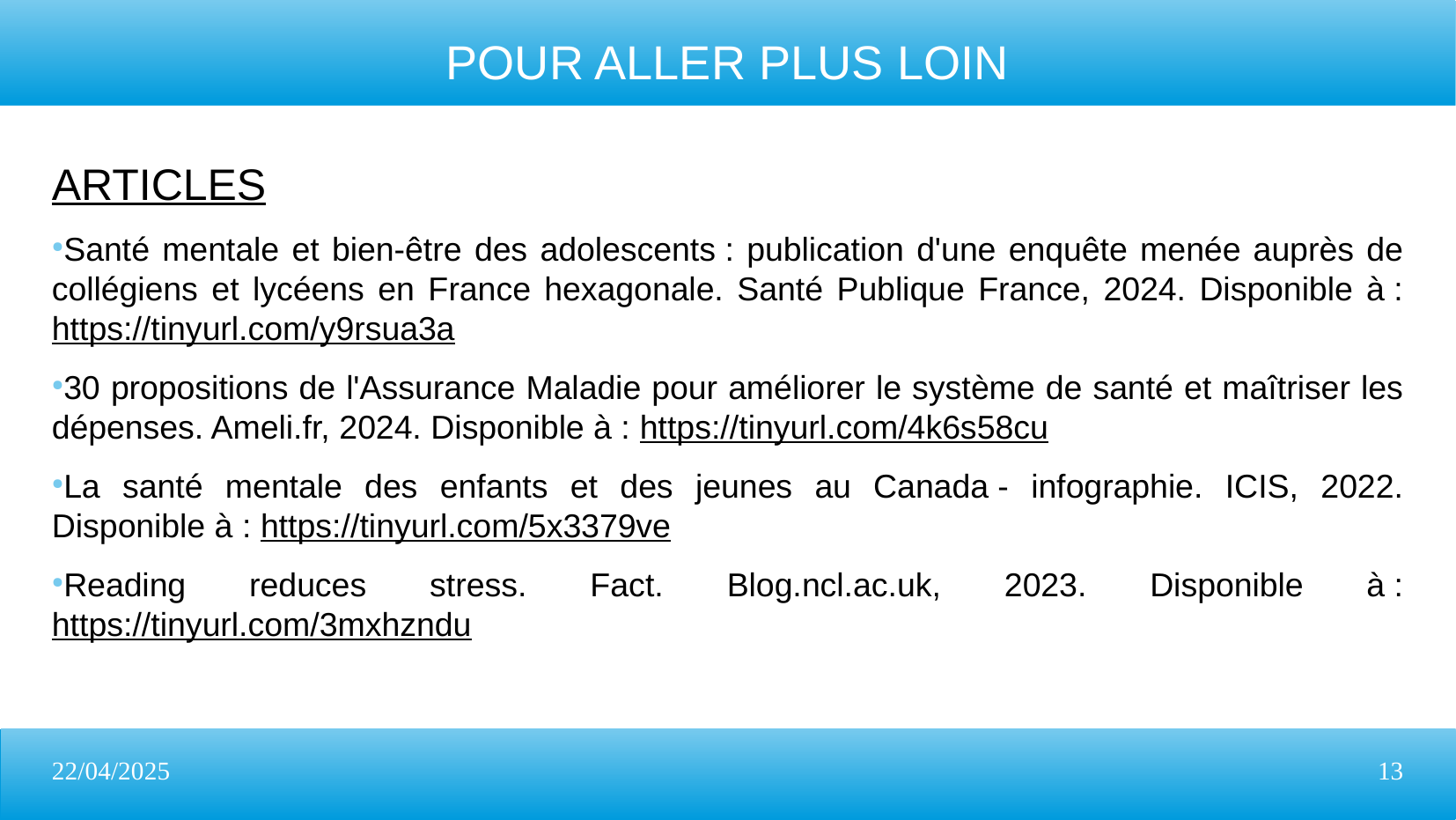

POUR ALLER PLUS LOIN
ARTICLES
Santé mentale et bien-être des adolescents : publication d'une enquête menée auprès de collégiens et lycéens en France hexagonale. Santé Publique France, 2024. Disponible à : https://tinyurl.com/y9rsua3a
30 propositions de l'Assurance Maladie pour améliorer le système de santé et maîtriser les dépenses. Ameli.fr, 2024. Disponible à : https://tinyurl.com/4k6s58cu
La santé mentale des enfants et des jeunes au Canada - infographie. ICIS, 2022. Disponible à : https://tinyurl.com/5x3379ve
Reading reduces stress. Fact. Blog.ncl.ac.uk, 2023. Disponible à : https://tinyurl.com/3mxhzndu
22/04/2025
13